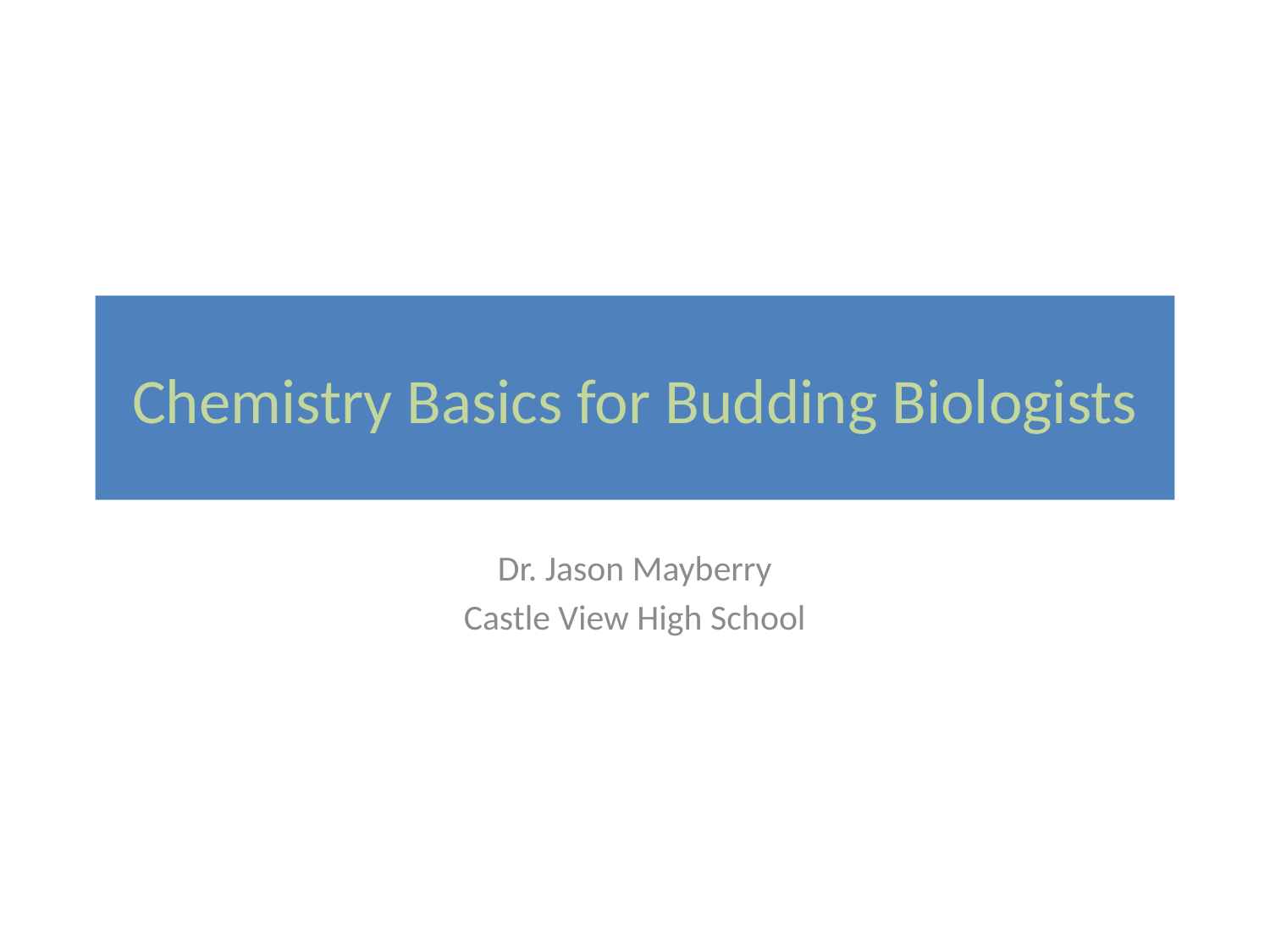

# Chemistry Basics for Budding Biologists
Dr. Jason Mayberry
Castle View High School